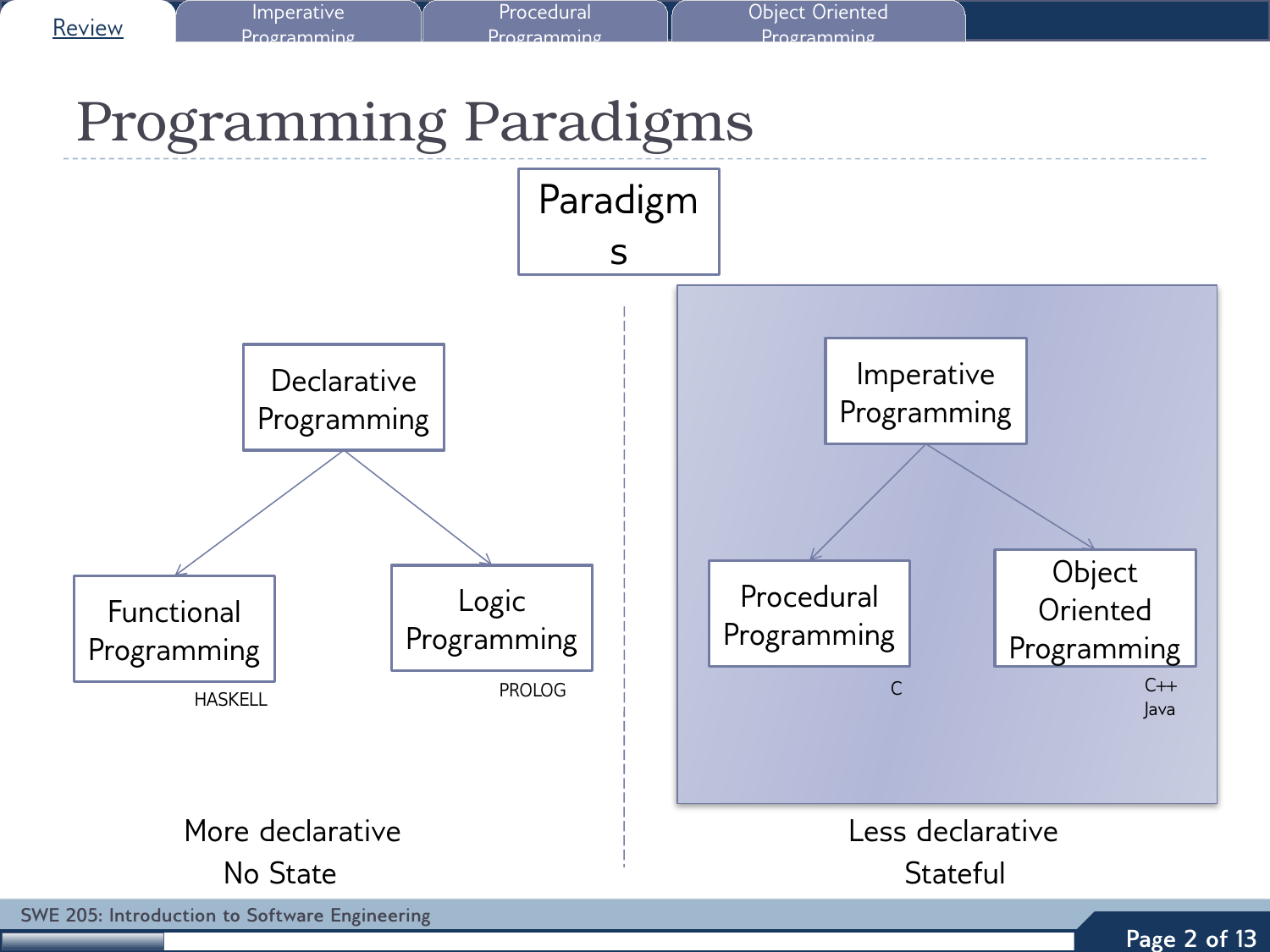

Review
Imperative Programming
Procedural Programming
Object Oriented Programming
# Programming Paradigms
Paradigms

Imperative Programming
Declarative Programming
Logic Programming
Functional Programming
PROLOG

HASKELL

Object Oriented Programming
Procedural Programming
C++ Java

C

More declarative
Less declarative
No State
Stateful
Page 2 of 13